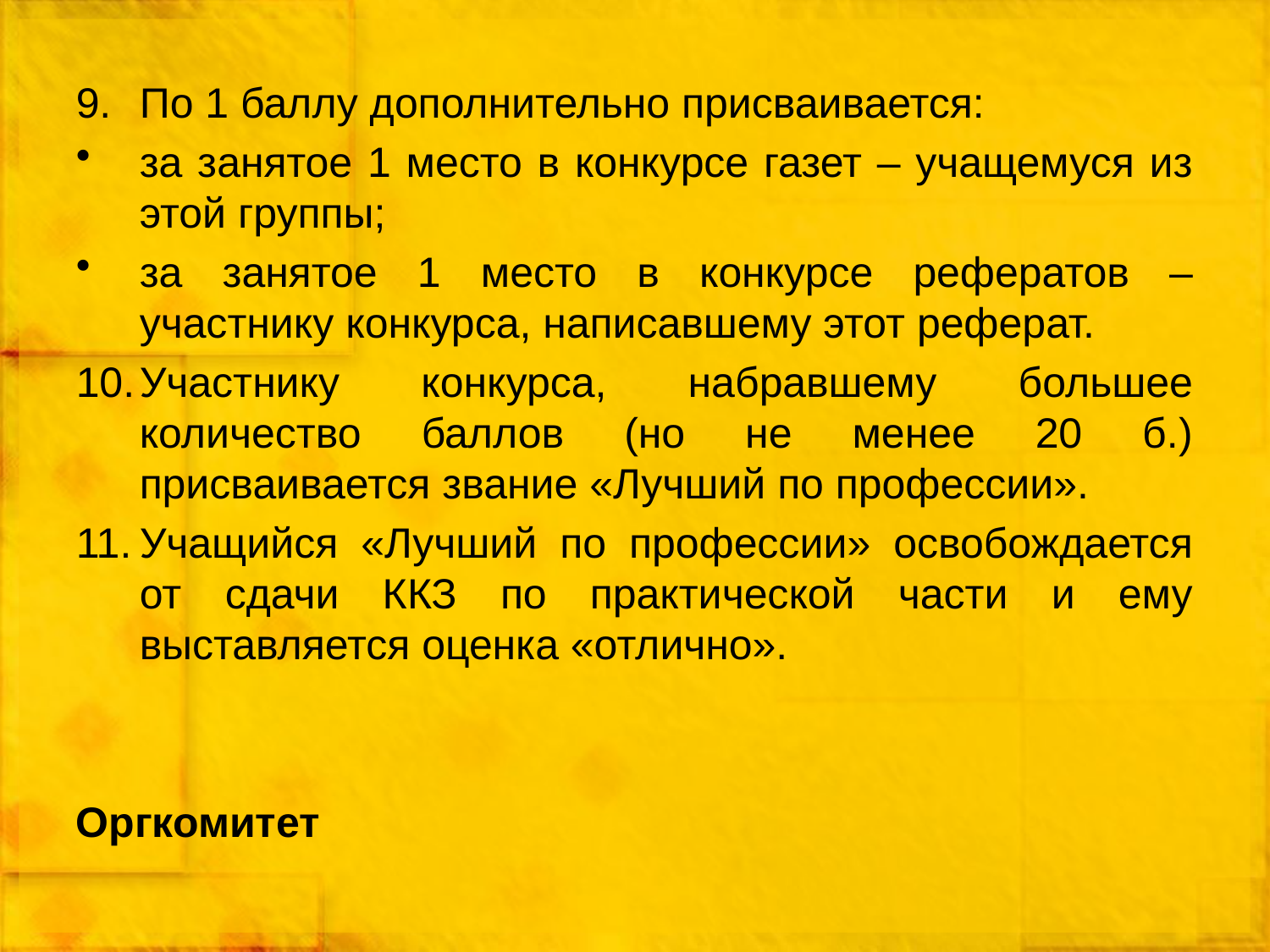

По 1 баллу дополнительно присваивается:
за занятое 1 место в конкурсе газет – учащемуся из этой группы;
за занятое 1 место в конкурсе рефератов – участнику конкурса, написавшему этот реферат.
Участнику конкурса, набравшему большее количество баллов (но не менее 20 б.) присваивается звание «Лучший по профессии».
Учащийся «Лучший по профессии» освобождается от сдачи ККЗ по практической части и ему выставляется оценка «отлично».

Оргкомитет